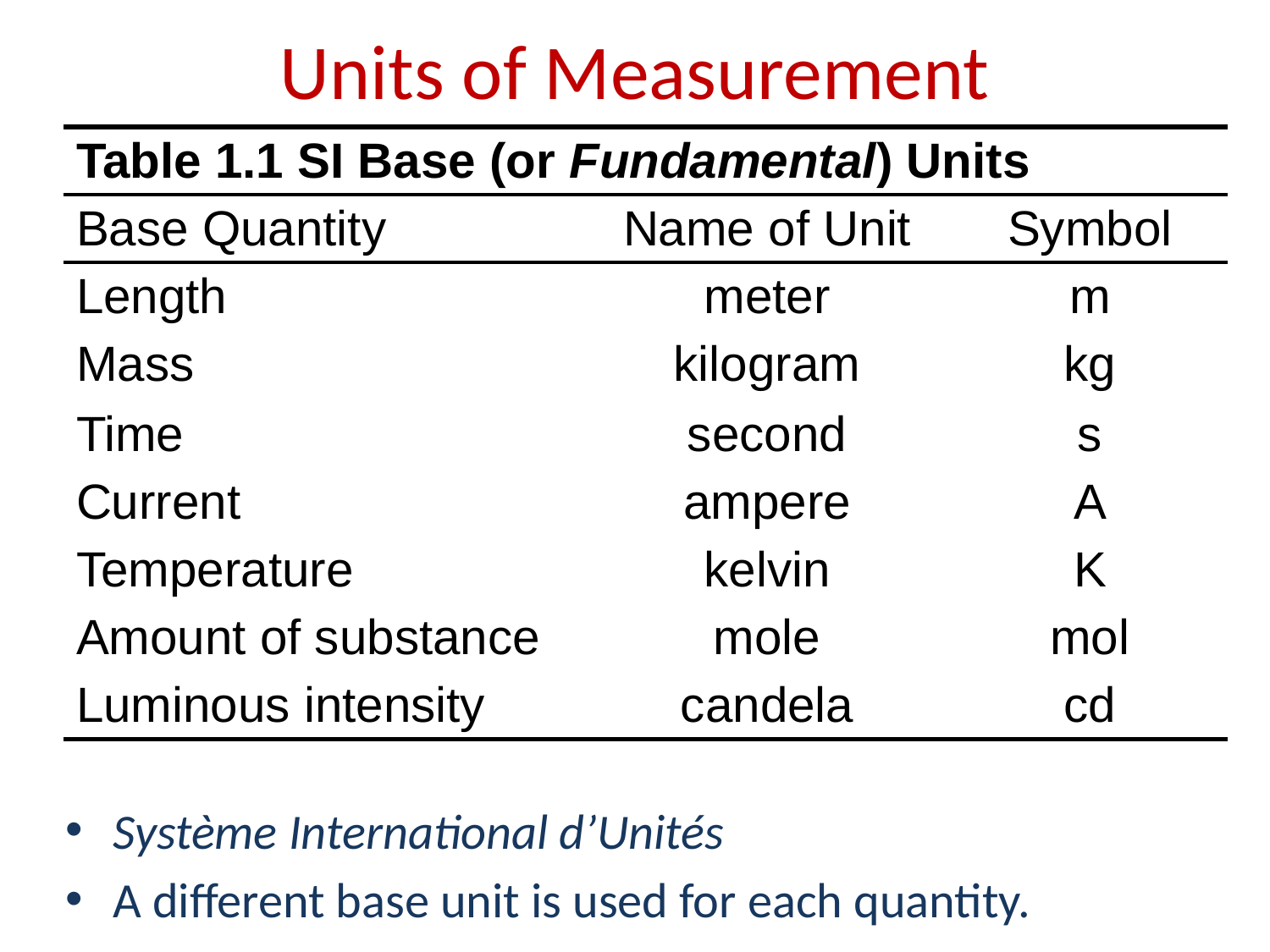

# Units of Measurement
| Table 1.1 SI Base (or Fundamental) Units |  |  |
| --- | --- | --- |
| Base Quantity | Name of Unit | Symbol |
| Length | meter | m |
| Mass | kilogram | kg |
| Time | second | s |
| Current | ampere | A |
| Temperature | kelvin | K |
| Amount of substance | mole | mol |
| Luminous intensity | candela | cd |
Système International d’Unités
A different base unit is used for each quantity.